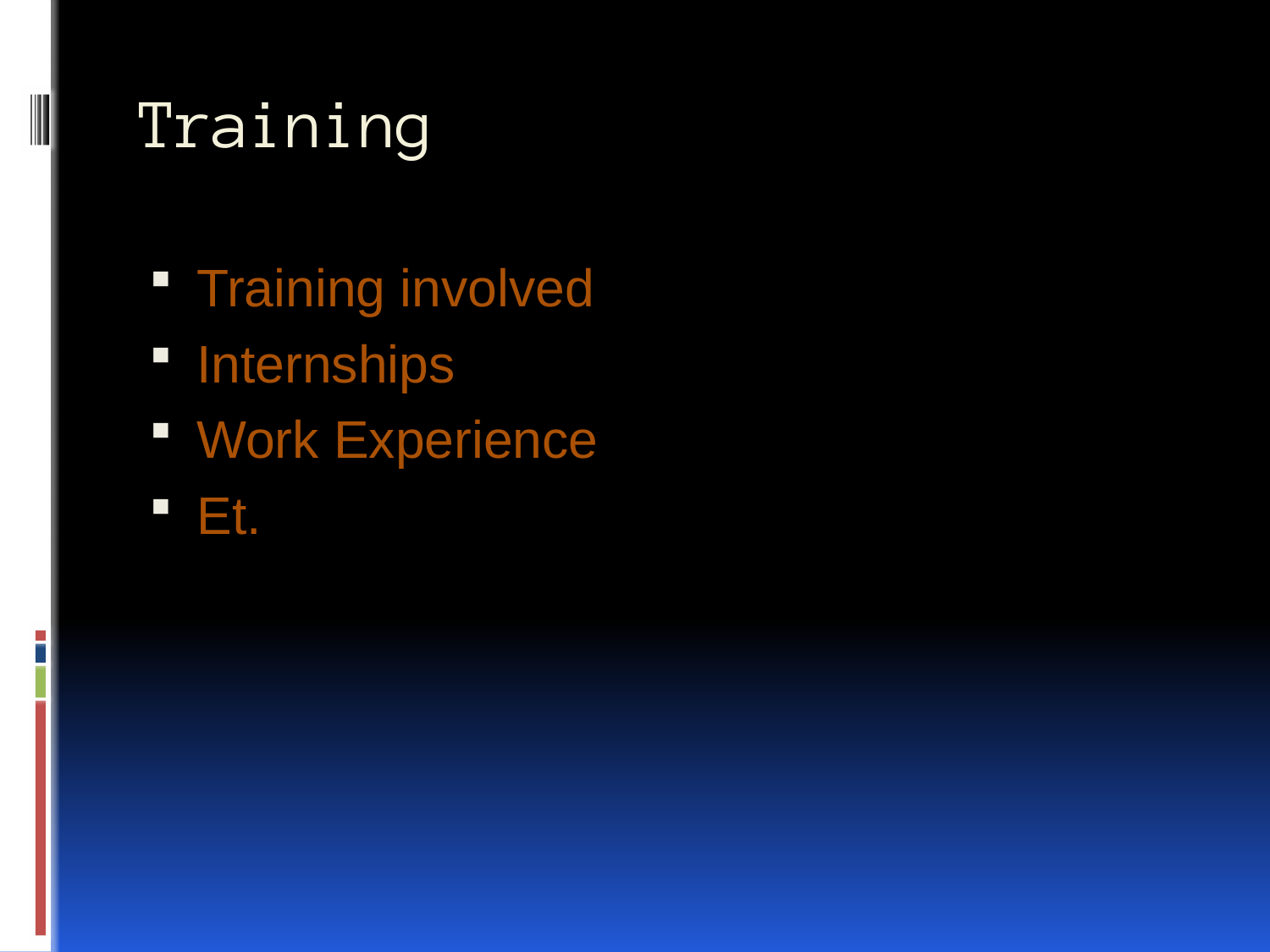

# Training
Training involved
Internships
Work Experience
Et.